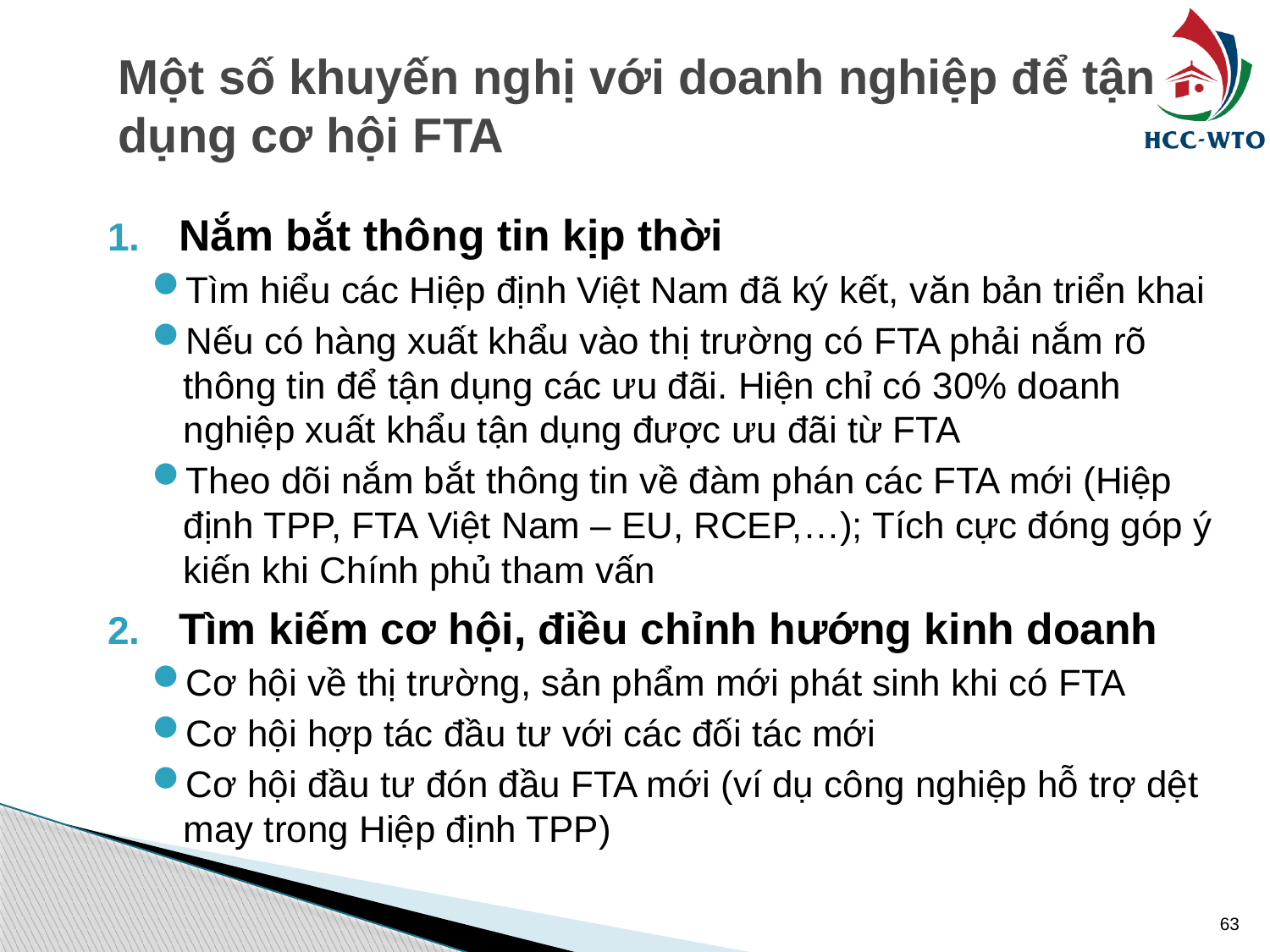

# Một số khuyến nghị với doanh nghiệp để tận dụng cơ hội FTA
Nắm bắt thông tin kịp thời
Tìm hiểu các Hiệp định Việt Nam đã ký kết, văn bản triển khai
Nếu có hàng xuất khẩu vào thị trường có FTA phải nắm rõ thông tin để tận dụng các ưu đãi. Hiện chỉ có 30% doanh nghiệp xuất khẩu tận dụng được ưu đãi từ FTA
Theo dõi nắm bắt thông tin về đàm phán các FTA mới (Hiệp định TPP, FTA Việt Nam – EU, RCEP,…); Tích cực đóng góp ý kiến khi Chính phủ tham vấn
Tìm kiếm cơ hội, điều chỉnh hướng kinh doanh
Cơ hội về thị trường, sản phẩm mới phát sinh khi có FTA
Cơ hội hợp tác đầu tư với các đối tác mới
Cơ hội đầu tư đón đầu FTA mới (ví dụ công nghiệp hỗ trợ dệt may trong Hiệp định TPP)

63